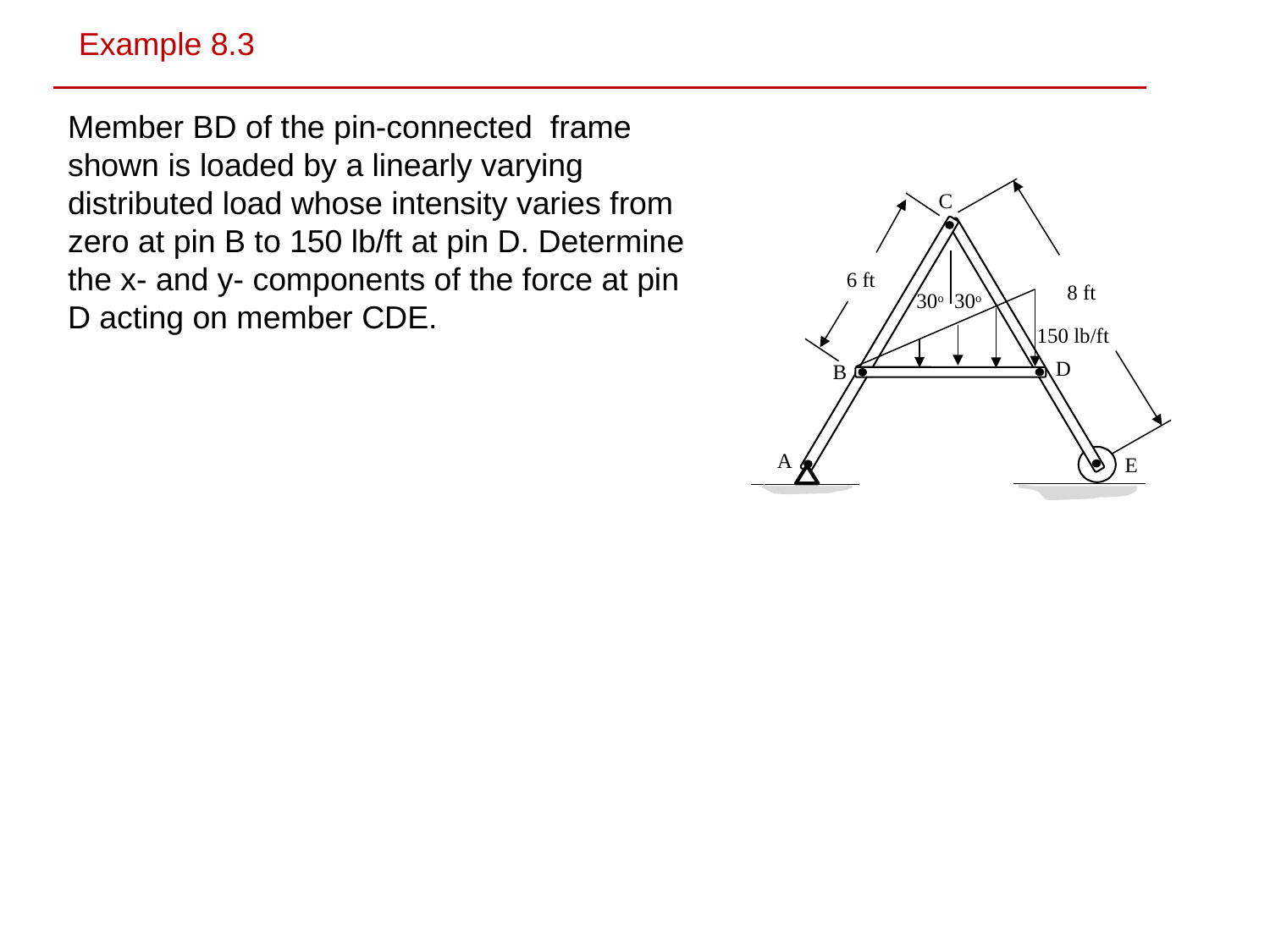

Example 8.3

Member BD of the pin-connected  frame  shown is loaded by a linearly varying distributed load whose intensity varies from zero at pin B to 150 lb/ft at pin D. Determine the x- and y- components of the force at pin D acting on member CDE.
C

6 ft
8 ft
30o
30o
150 lb/ft

D
B

A
E